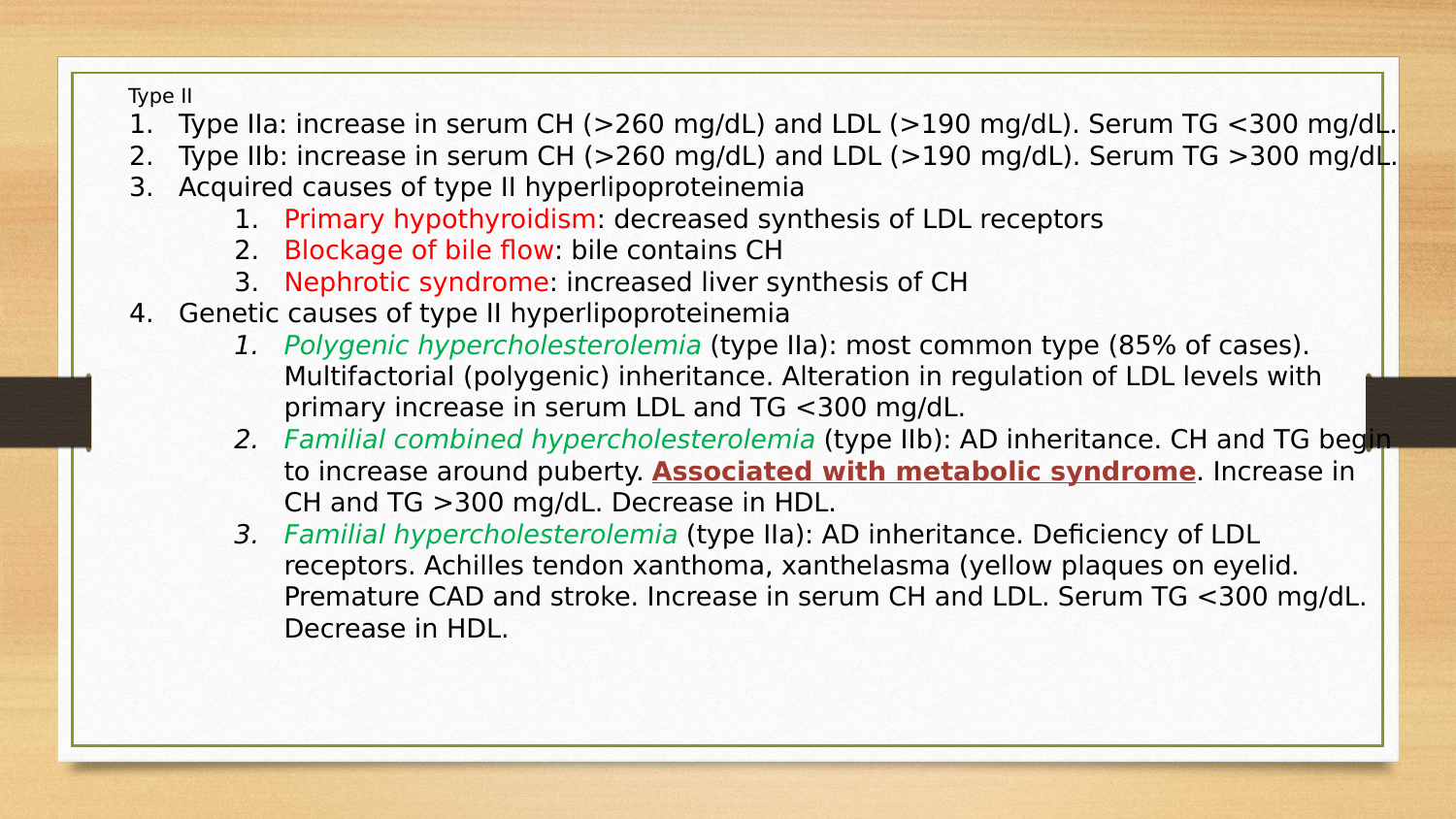

Type II
Type IIa: increase in serum CH (>260 mg/dL) and LDL (>190 mg/dL). Serum TG <300 mg/dL.
Type IIb: increase in serum CH (>260 mg/dL) and LDL (>190 mg/dL). Serum TG >300 mg/dL.
Acquired causes of type II hyperlipoproteinemia
Primary hypothyroidism: decreased synthesis of LDL receptors
Blockage of bile flow: bile contains CH
Nephrotic syndrome: increased liver synthesis of CH
Genetic causes of type II hyperlipoproteinemia
Polygenic hypercholesterolemia (type IIa): most common type (85% of cases). Multifactorial (polygenic) inheritance. Alteration in regulation of LDL levels with primary increase in serum LDL and TG <300 mg/dL.
Familial combined hypercholesterolemia (type IIb): AD inheritance. CH and TG begin to increase around puberty. Associated with metabolic syndrome. Increase in CH and TG >300 mg/dL. Decrease in HDL.
Familial hypercholesterolemia (type IIa): AD inheritance. Deficiency of LDL receptors. Achilles tendon xanthoma, xanthelasma (yellow plaques on eyelid. Premature CAD and stroke. Increase in serum CH and LDL. Serum TG <300 mg/dL. Decrease in HDL.